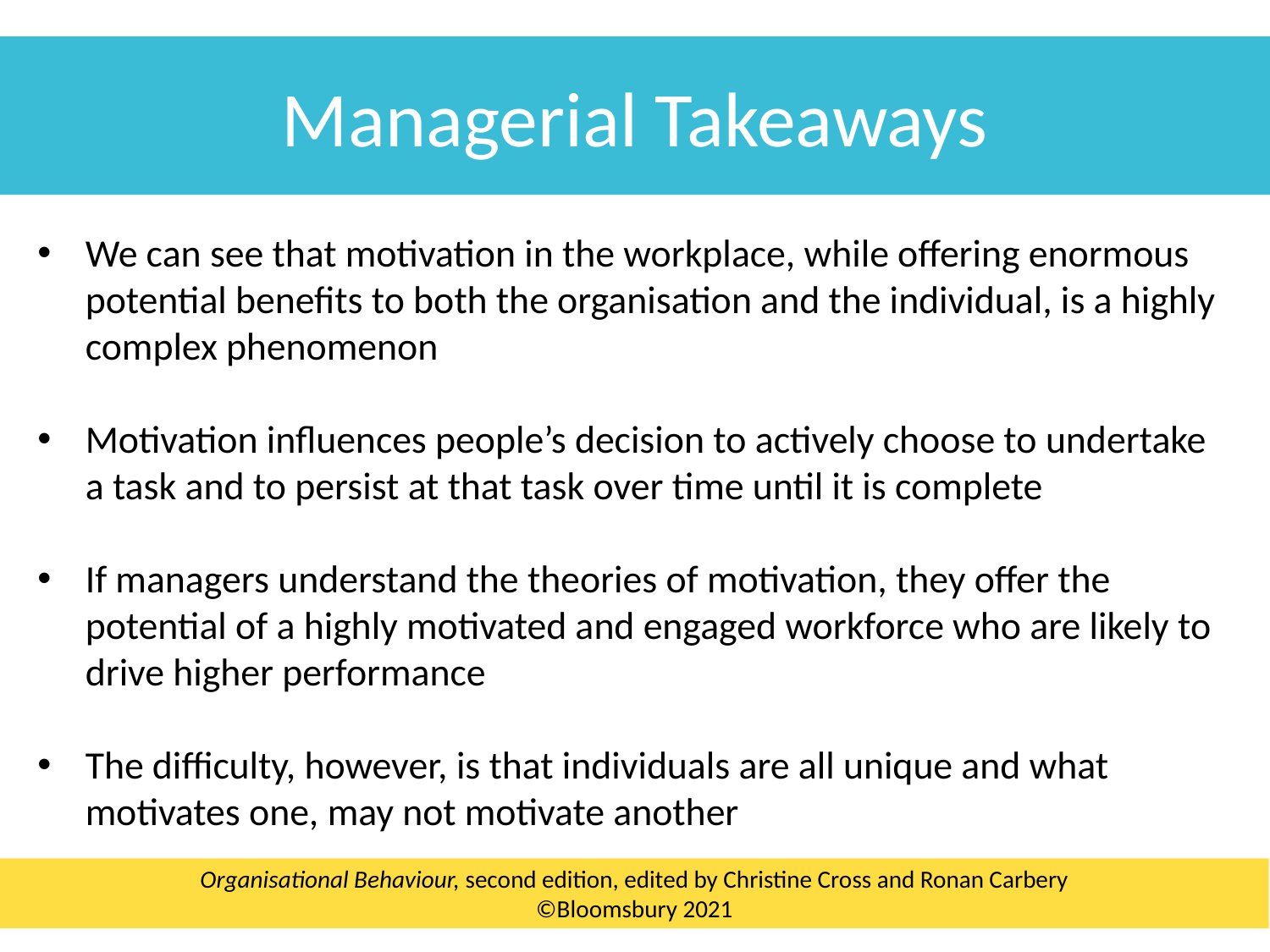

Managerial Takeaways
We can see that motivation in the workplace, while offering enormous potential benefits to both the organisation and the individual, is a highly complex phenomenon

Motivation influences people’s decision to actively choose to undertake a task and to persist at that task over time until it is complete

If managers understand the theories of motivation, they offer the potential of a highly motivated and engaged workforce who are likely to drive higher performance

The difficulty, however, is that individuals are all unique and what motivates one, may not motivate another